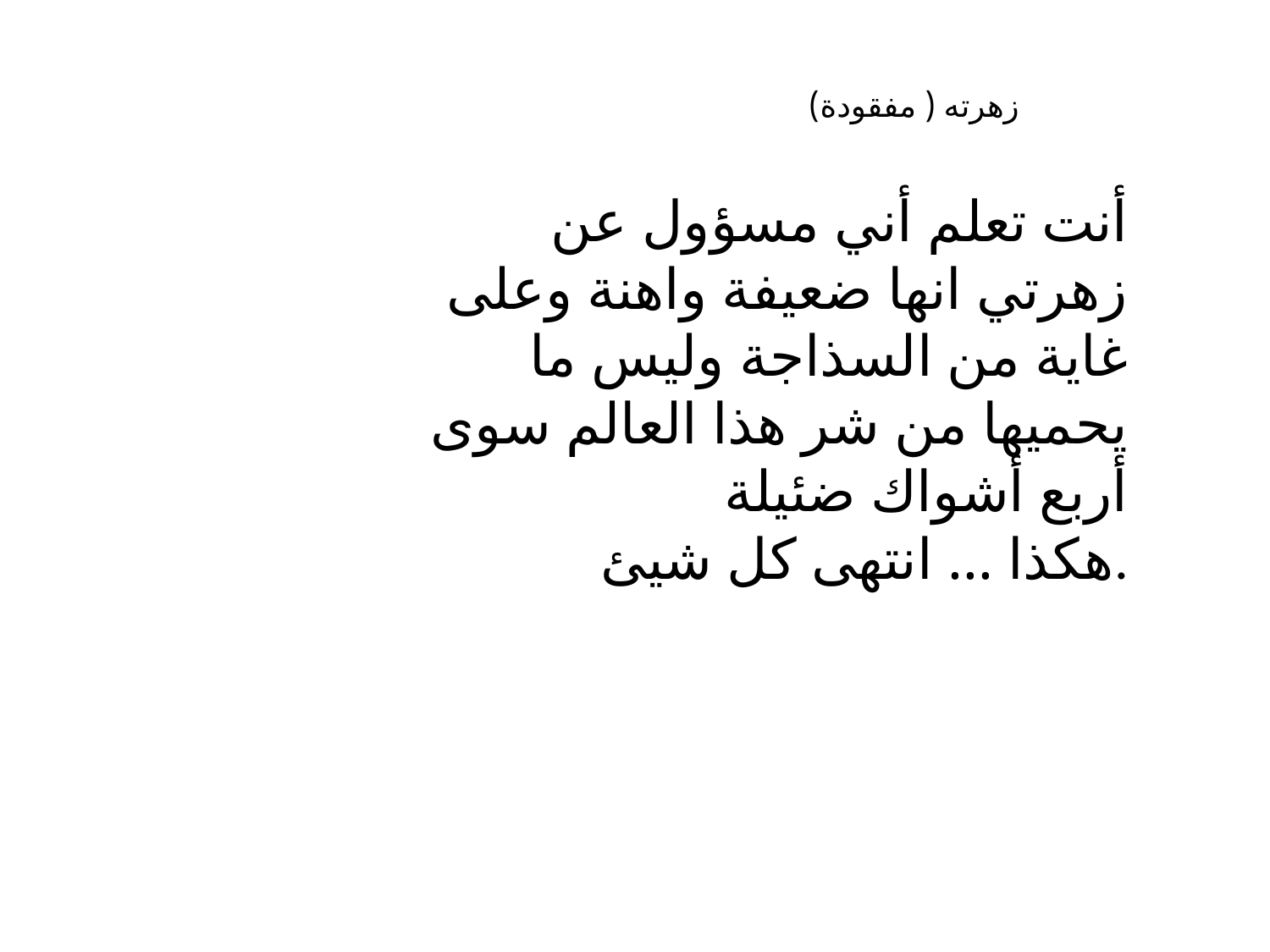

زهرته ( مفقودة)
أنت تعلم أني مسؤول عن زهرتي انها ضعيفة واهنة وعلى غاية من السذاجة وليس ما يحميها من شر هذا العالم سوى أربع أشواك ضئيلة
هكذا ... انتهى كل شيئ.